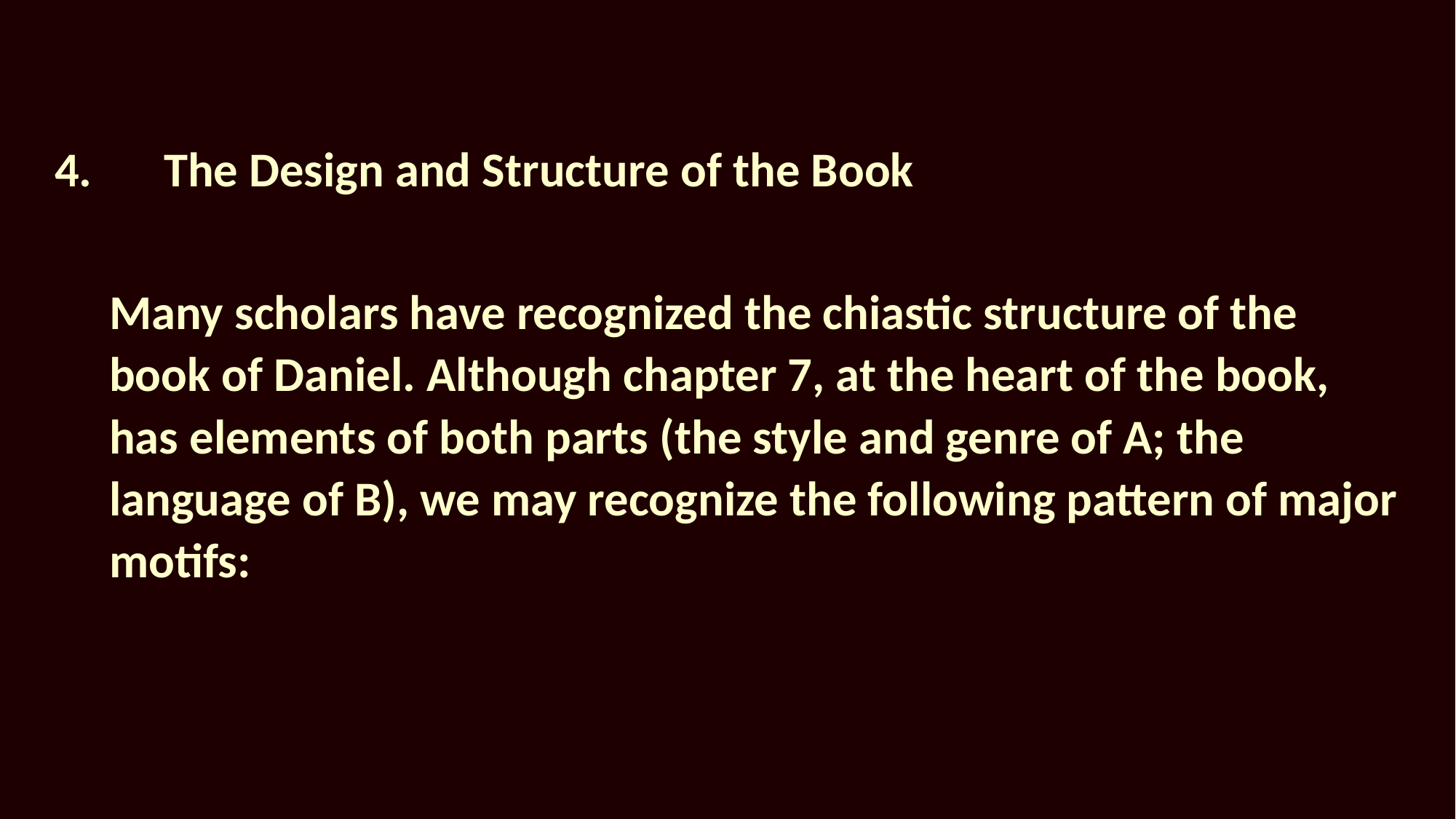

4.	The Design and Structure of the Book

Many scholars have recognized the chiastic structure of the book of Daniel. Although chapter 7, at the heart of the book, has elements of both parts (the style and genre of A; the language of B), we may recognize the following pattern of major motifs: